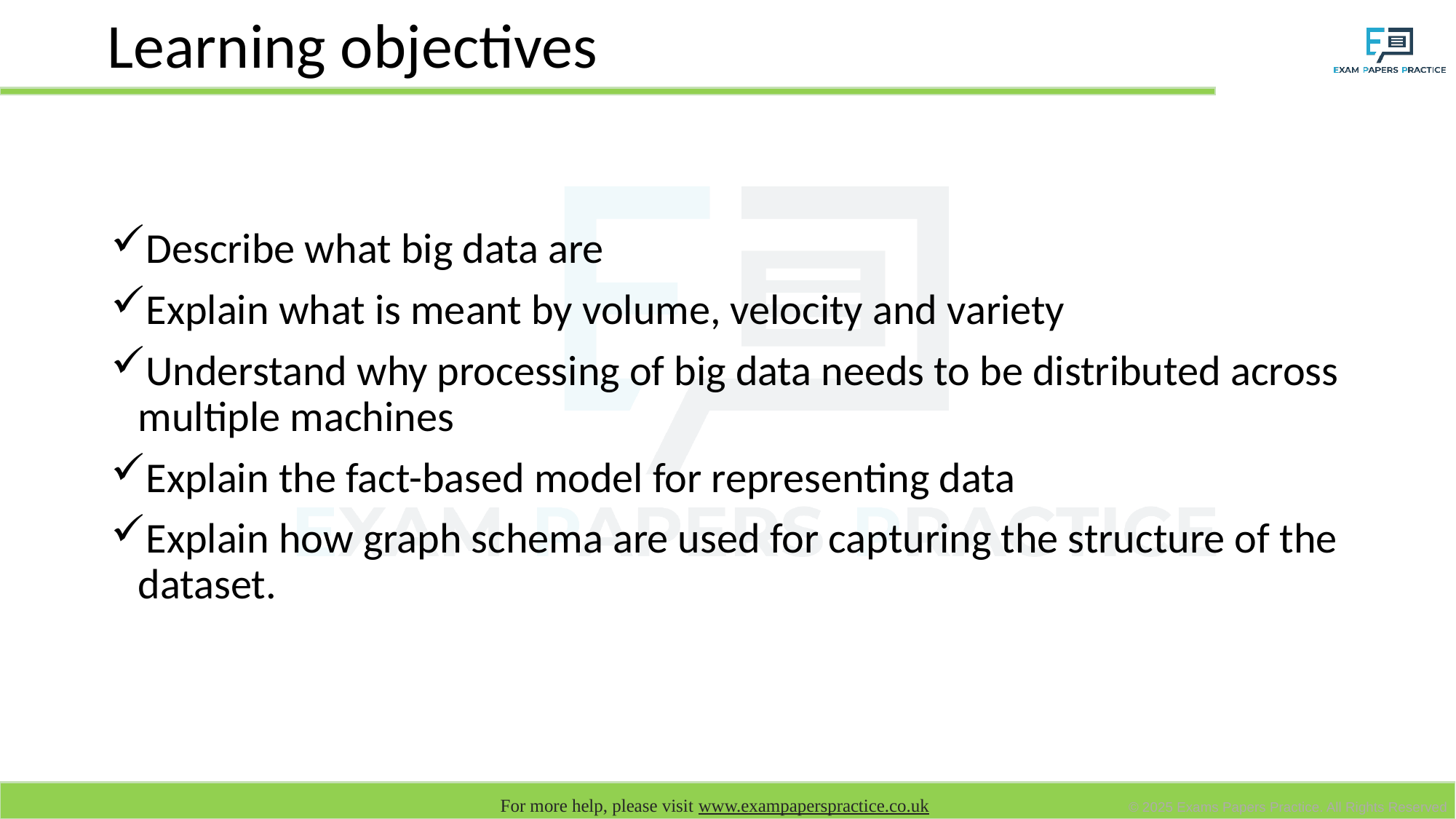

# Learning objectives
Describe what big data are
Explain what is meant by volume, velocity and variety
Understand why processing of big data needs to be distributed across multiple machines
Explain the fact-based model for representing data
Explain how graph schema are used for capturing the structure of the dataset.